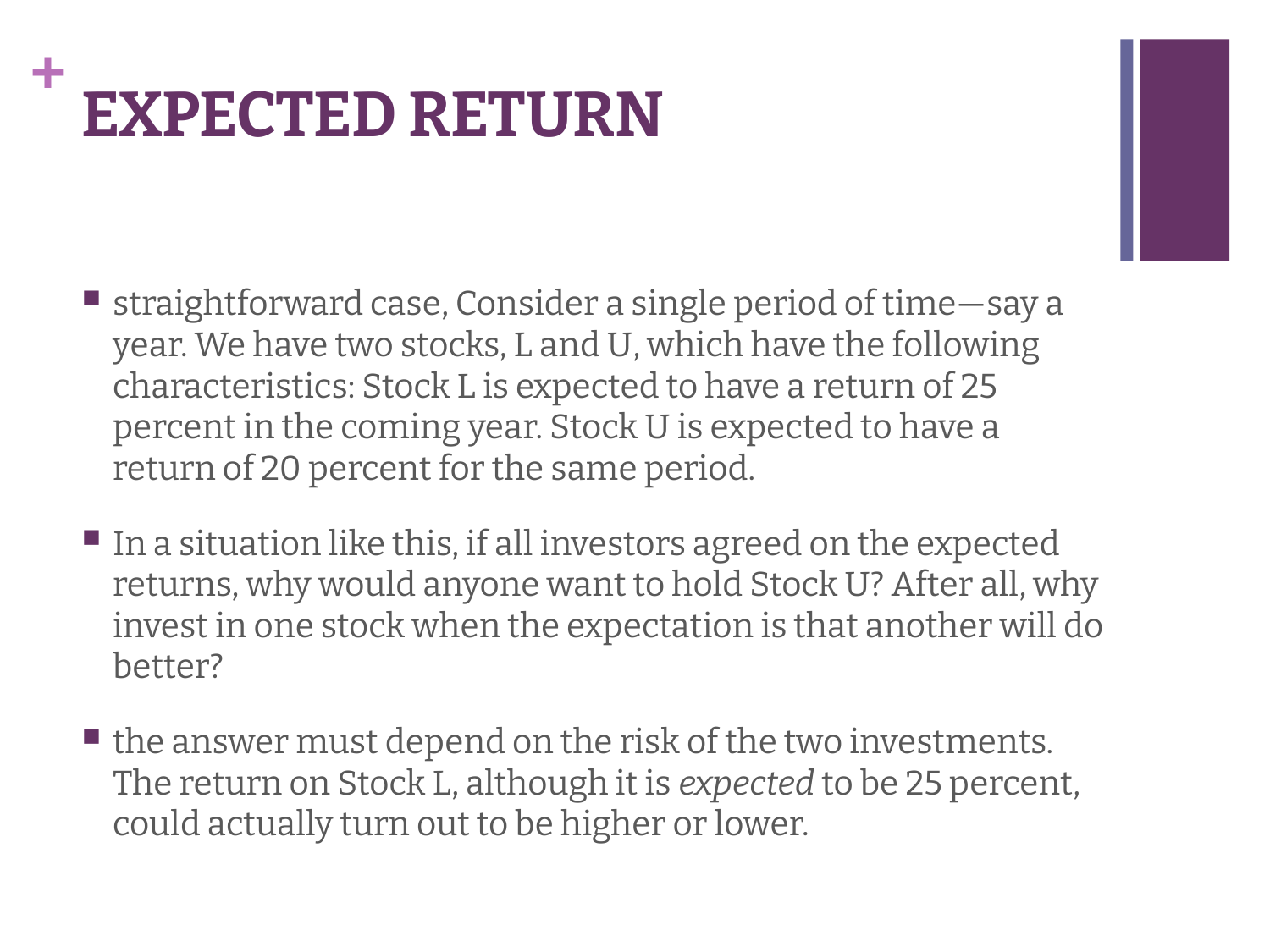

# EXPECTED RETURN
straightforward case, Consider a single period of time—say a year. We have two stocks, L and U, which have the following characteristics: Stock L is expected to have a return of 25 percent in the coming year. Stock U is expected to have a return of 20 percent for the same period.
In a situation like this, if all investors agreed on the expected returns, why would anyone want to hold Stock U? After all, why invest in one stock when the expectation is that another will do better?
the answer must depend on the risk of the two investments. The return on Stock L, although it is expected to be 25 percent, could actually turn out to be higher or lower.